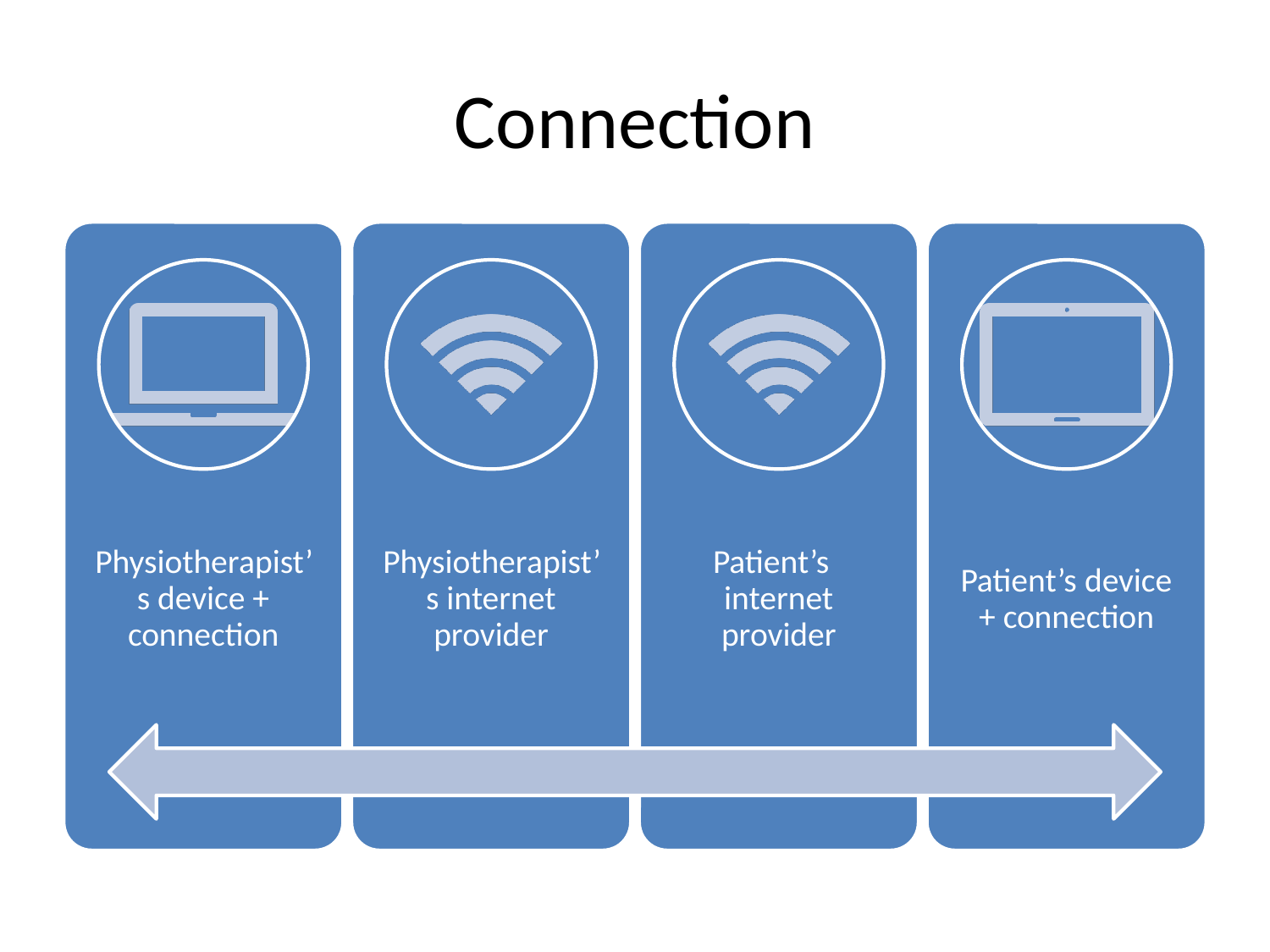

# Connection
Physiotherapist’s device + connection
Physiotherapist’s internet provider
Patient’s   internet provider
Patient’s device + connection